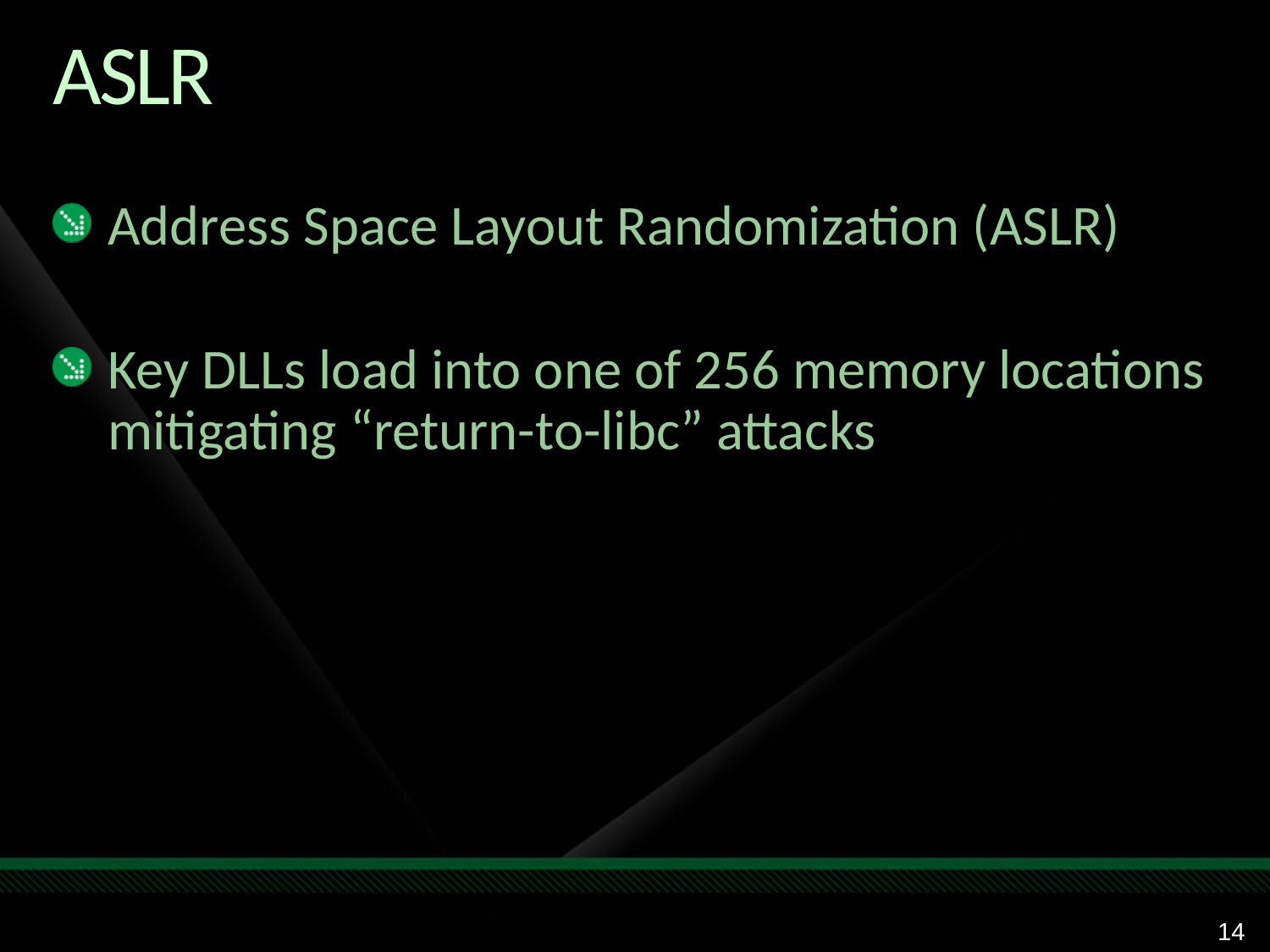

# ASLR
Address Space Layout Randomization (ASLR)

Key DLLs load into one of 256 memory locations mitigating “return-to-libc” attacks